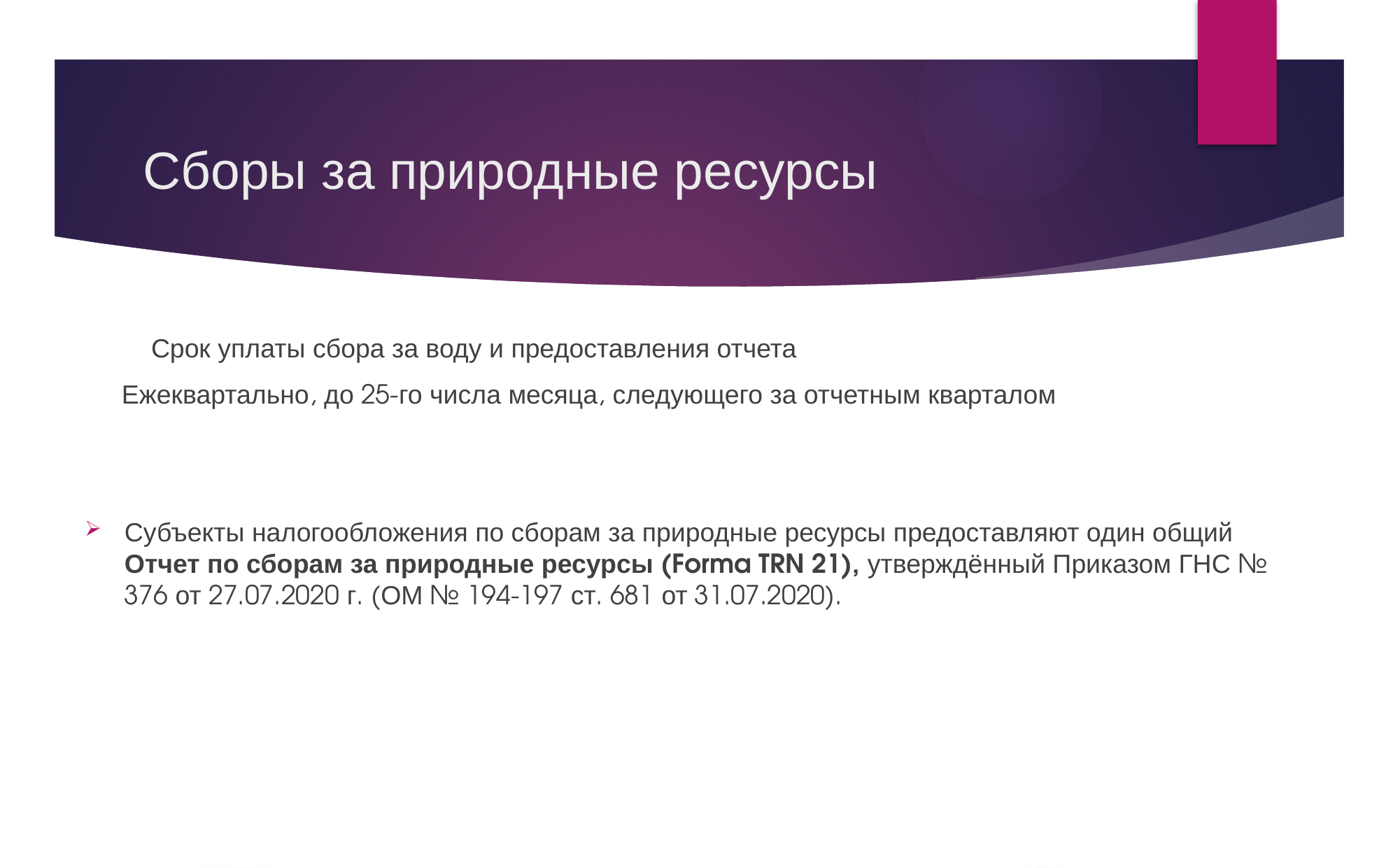

# Сборы за природные ресурсы
         Срок уплаты сбора за воду и предоставления отчета
     Ежеквартально, до 25-го числа месяца, следующего за отчетным кварталом

Субъекты налогообложения по сборам за природные ресурсы предоставляют один общий Отчет по сборам за природные ресурсы (Forma TRN 21), утверждённый Приказом ГНС № 376 от 27.07.2020 г. (ОМ № 194-197 ст. 681 от 31.07.2020).